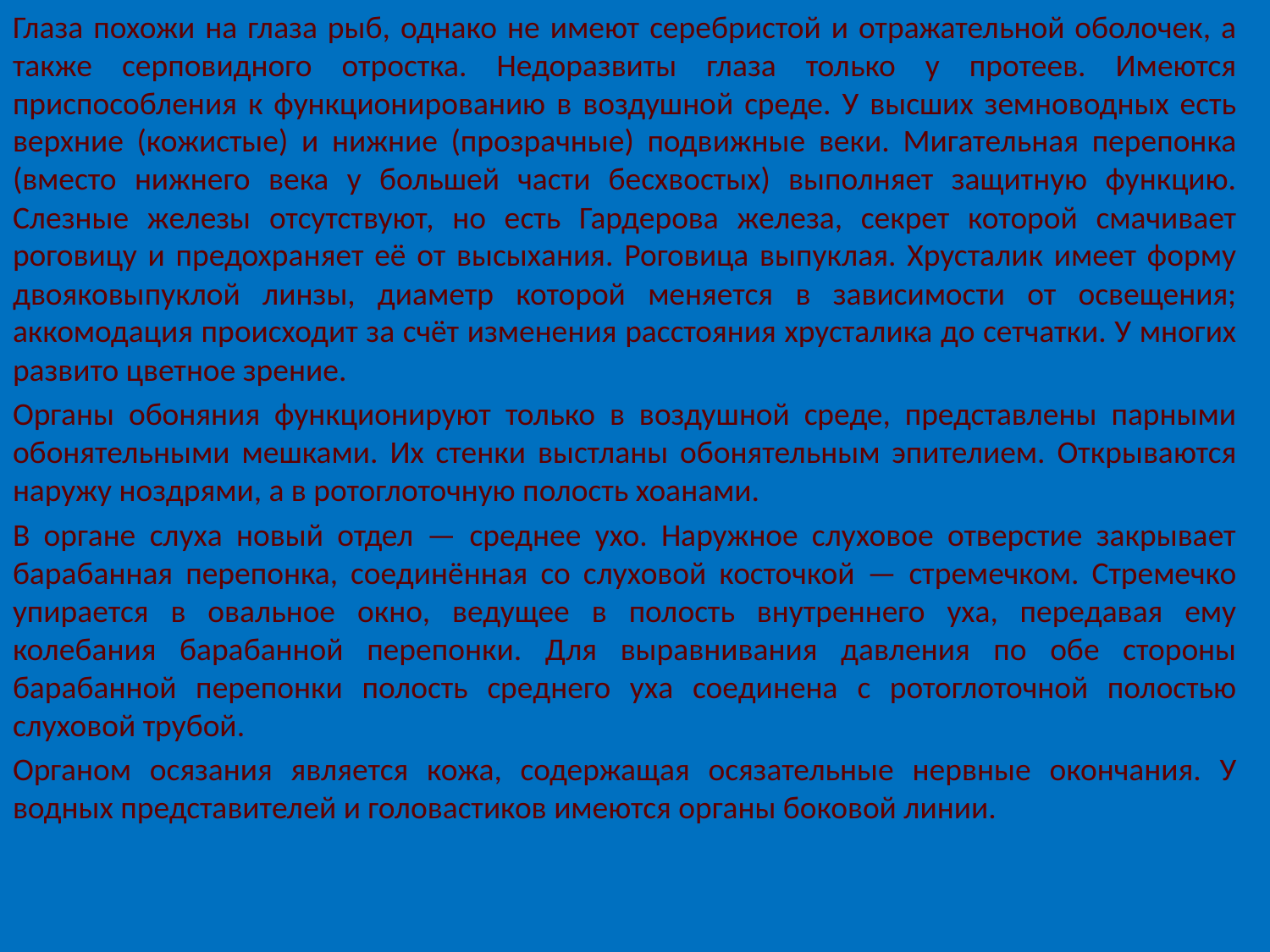

Глаза похожи на глаза рыб, однако не имеют серебристой и отражательной оболочек, а также серповидного отростка. Недоразвиты глаза только у протеев. Имеются приспособления к функционированию в воздушной среде. У высших земноводных есть верхние (кожистые) и нижние (прозрачные) подвижные веки. Мигательная перепонка (вместо нижнего века у большей части бесхвостых) выполняет защитную функцию. Слезные железы отсутствуют, но есть Гардерова железа, секрет которой смачивает роговицу и предохраняет её от высыхания. Роговица выпуклая. Хрусталик имеет форму двояковыпуклой линзы, диаметр которой меняется в зависимости от освещения; аккомодация происходит за счёт изменения расстояния хрусталика до сетчатки. У многих развито цветное зрение.
Органы обоняния функционируют только в воздушной среде, представлены парными обонятельными мешками. Их стенки выстланы обонятельным эпителием. Открываются наружу ноздрями, а в ротоглоточную полость хоанами.
В органе слуха новый отдел — среднее ухо. Наружное слуховое отверстие закрывает барабанная перепонка, соединённая со слуховой косточкой — стремечком. Стремечко упирается в овальное окно, ведущее в полость внутреннего уха, передавая ему колебания барабанной перепонки. Для выравнивания давления по обе стороны барабанной перепонки полость среднего уха соединена с ротоглоточной полостью слуховой трубой.
Органом осязания является кожа, содержащая осязательные нервные окончания. У водных представителей и головастиков имеются органы боковой линии.